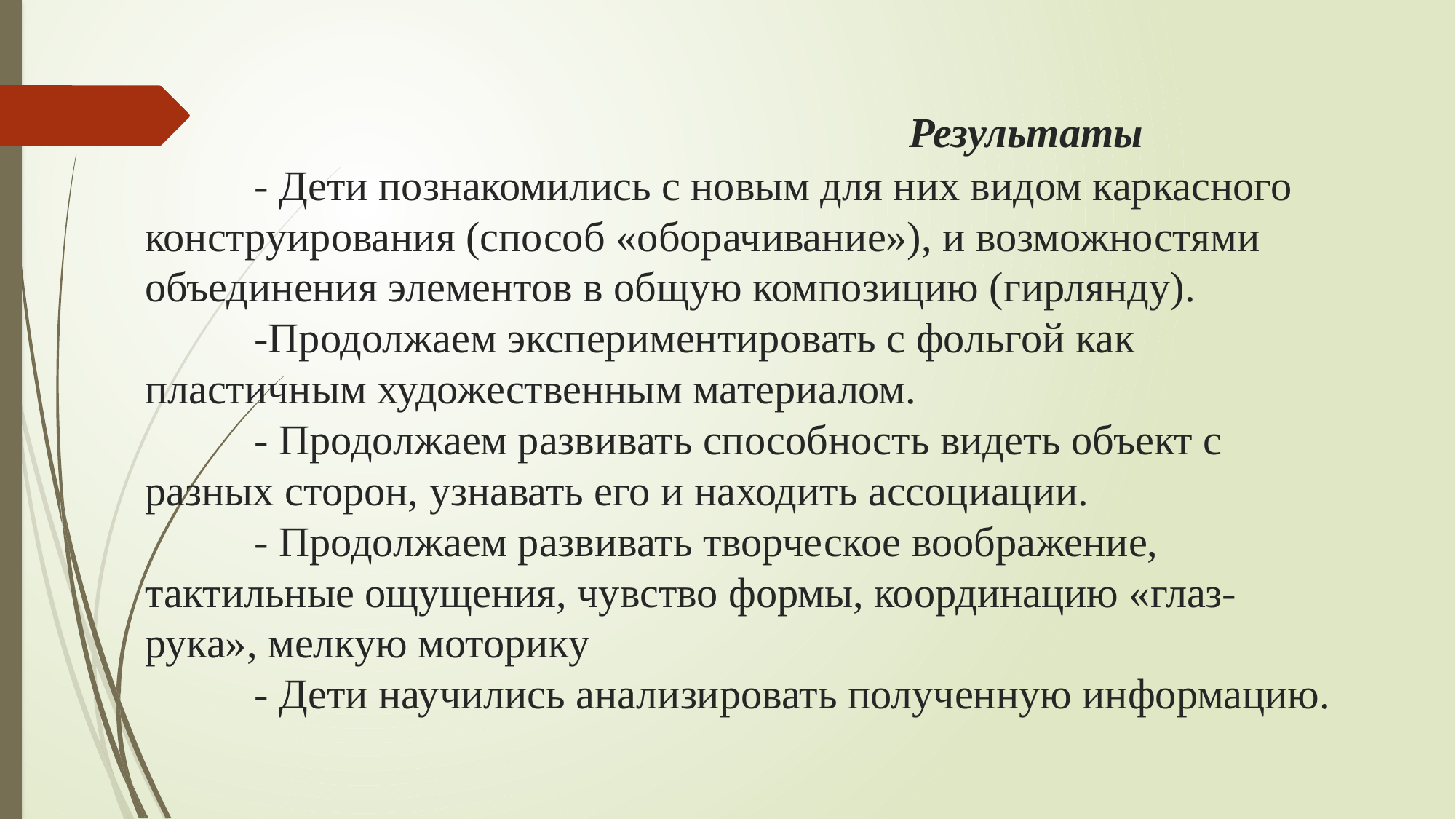

# Результаты - Дети познакомились с новым для них видом каркасного конструирования (способ «оборачивание»), и возможностями объединения элементов в общую композицию (гирлянду). -Продолжаем экспериментировать с фольгой как пластичным художественным материалом. - Продолжаем развивать способность видеть объект с разных сторон, узнавать его и находить ассоциации. - Продолжаем развивать творческое воображение, тактильные ощущения, чувство формы, координацию «глаз- рука», мелкую моторику - Дети научились анализировать полученную информацию.